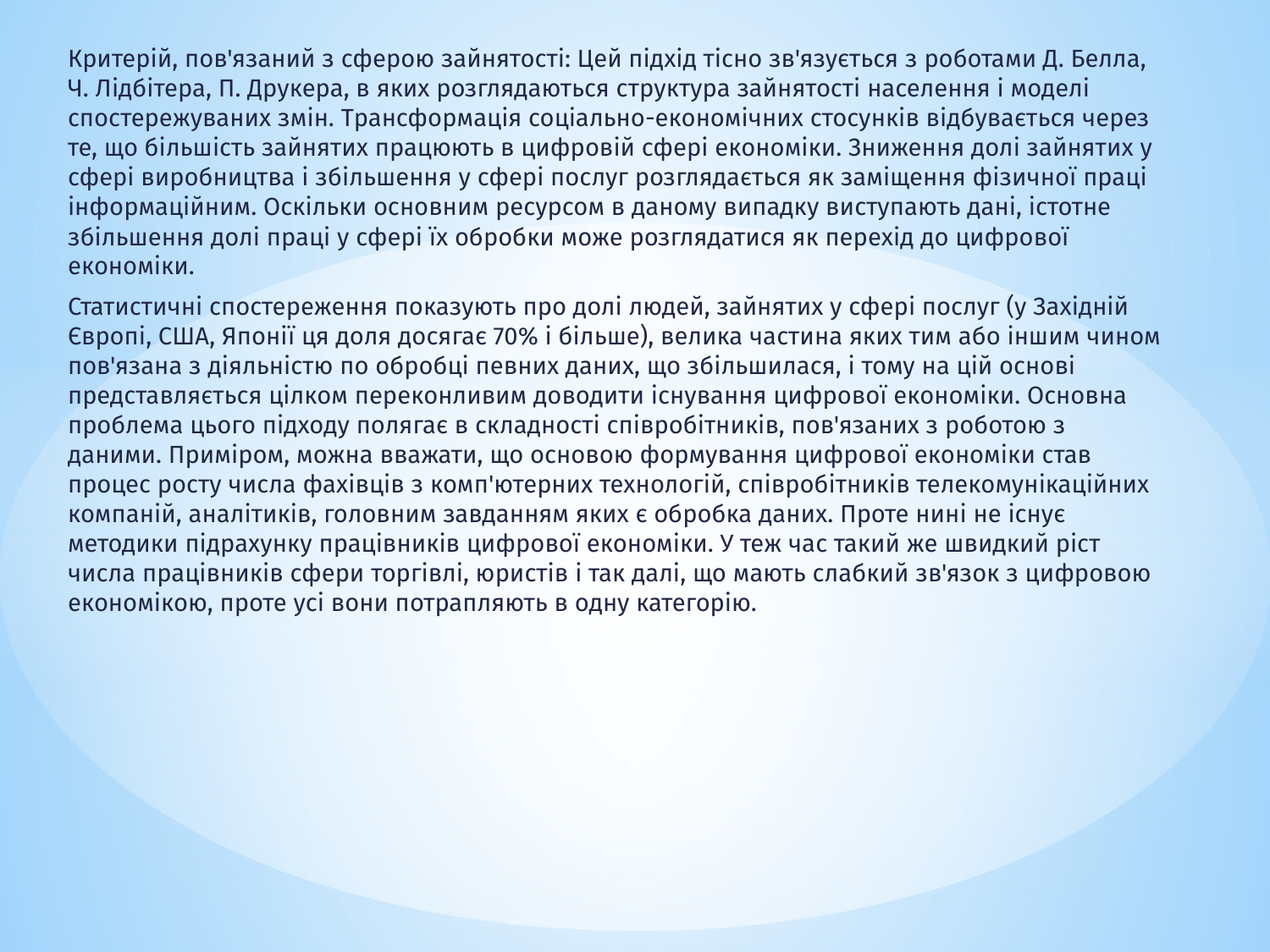

Критерій, пов'язаний з сферою зайнятості: Цей підхід тісно зв'язується з роботами Д. Белла, Ч. Лідбітера, П. Друкера, в яких розглядаються структура зайнятості населення і моделі спостережуваних змін. Трансформація соціально-економічних стосунків відбувається через те, що більшість зайнятих працюють в цифровій сфері економіки. Зниження долі зайнятих у сфері виробництва і збільшення у сфері послуг розглядається як заміщення фізичної праці інформаційним. Оскільки основним ресурсом в даному випадку виступають дані, істотне збільшення долі праці у сфері їх обробки може розглядатися як перехід до цифрової економіки.
Статистичні спостереження показують про долі людей, зайнятих у сфері послуг (у Західній Європі, США, Японії ця доля досягає 70% і більше), велика частина яких тим або іншим чином пов'язана з діяльністю по обробці певних даних, що збільшилася, і тому на цій основі представляється цілком переконливим доводити існування цифрової економіки. Основна проблема цього підходу полягає в складності співробітників, пов'язаних з роботою з даними. Приміром, можна вважати, що основою формування цифрової економіки став процес росту числа фахівців з комп'ютерних технологій, співробітників телекомунікаційних компаній, аналітиків, головним завданням яких є обробка даних. Проте нині не існує методики підрахунку працівників цифрової економіки. У теж час такий же швидкий ріст числа працівників сфери торгівлі, юристів і так далі, що мають слабкий зв'язок з цифровою економікою, проте усі вони потрапляють в одну категорію.